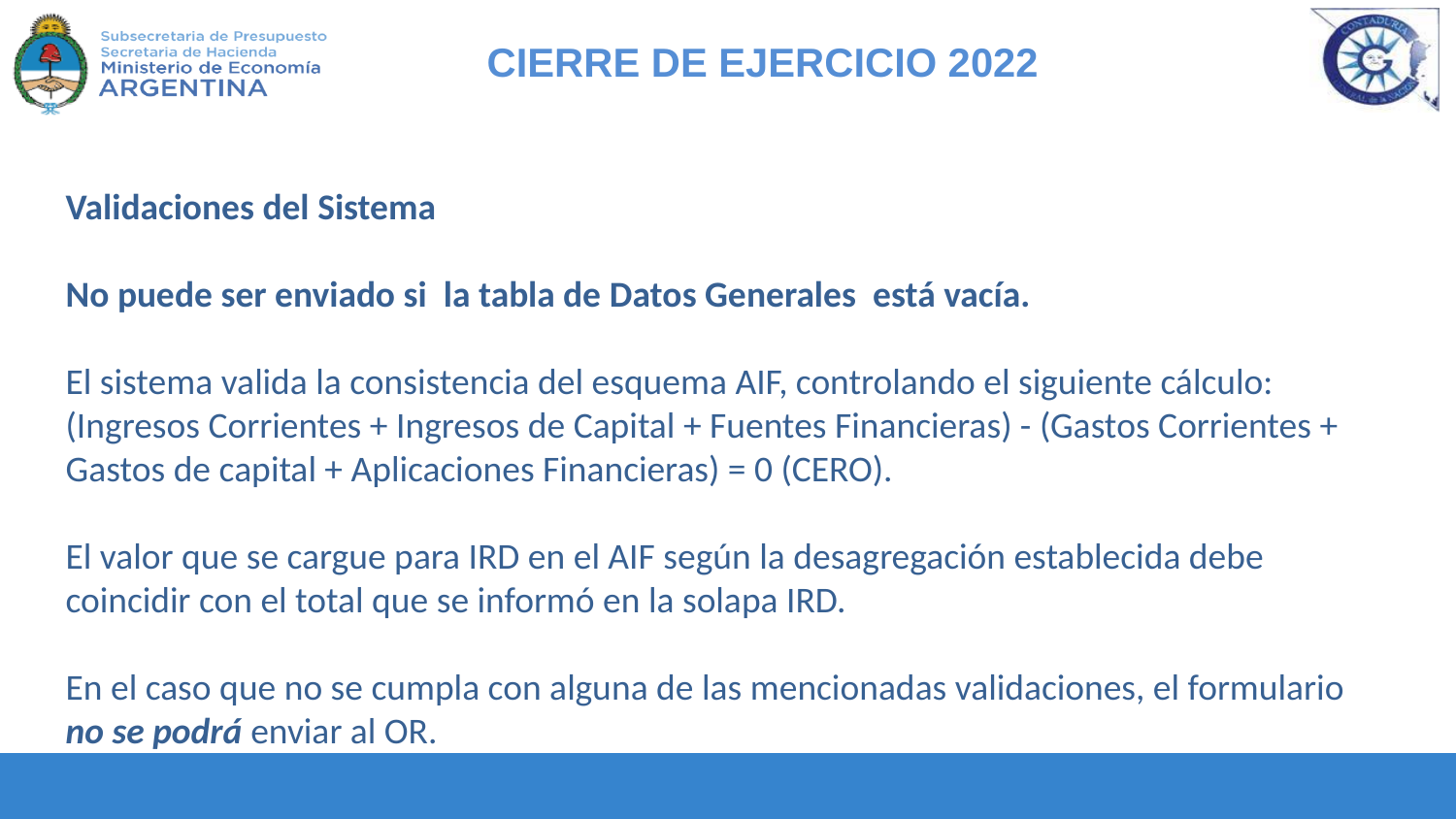

Validaciones del Sistema

No puede ser enviado si  la tabla de Datos Generales  está vacía.

El sistema valida la consistencia del esquema AIF, controlando el siguiente cálculo: (Ingresos Corrientes + Ingresos de Capital + Fuentes Financieras) - (Gastos Corrientes + Gastos de capital + Aplicaciones Financieras) = 0 (CERO).

El valor que se cargue para IRD en el AIF según la desagregación establecida debe coincidir con el total que se informó en la solapa IRD.

En el caso que no se cumpla con alguna de las mencionadas validaciones, el formulario no se podrá enviar al OR.